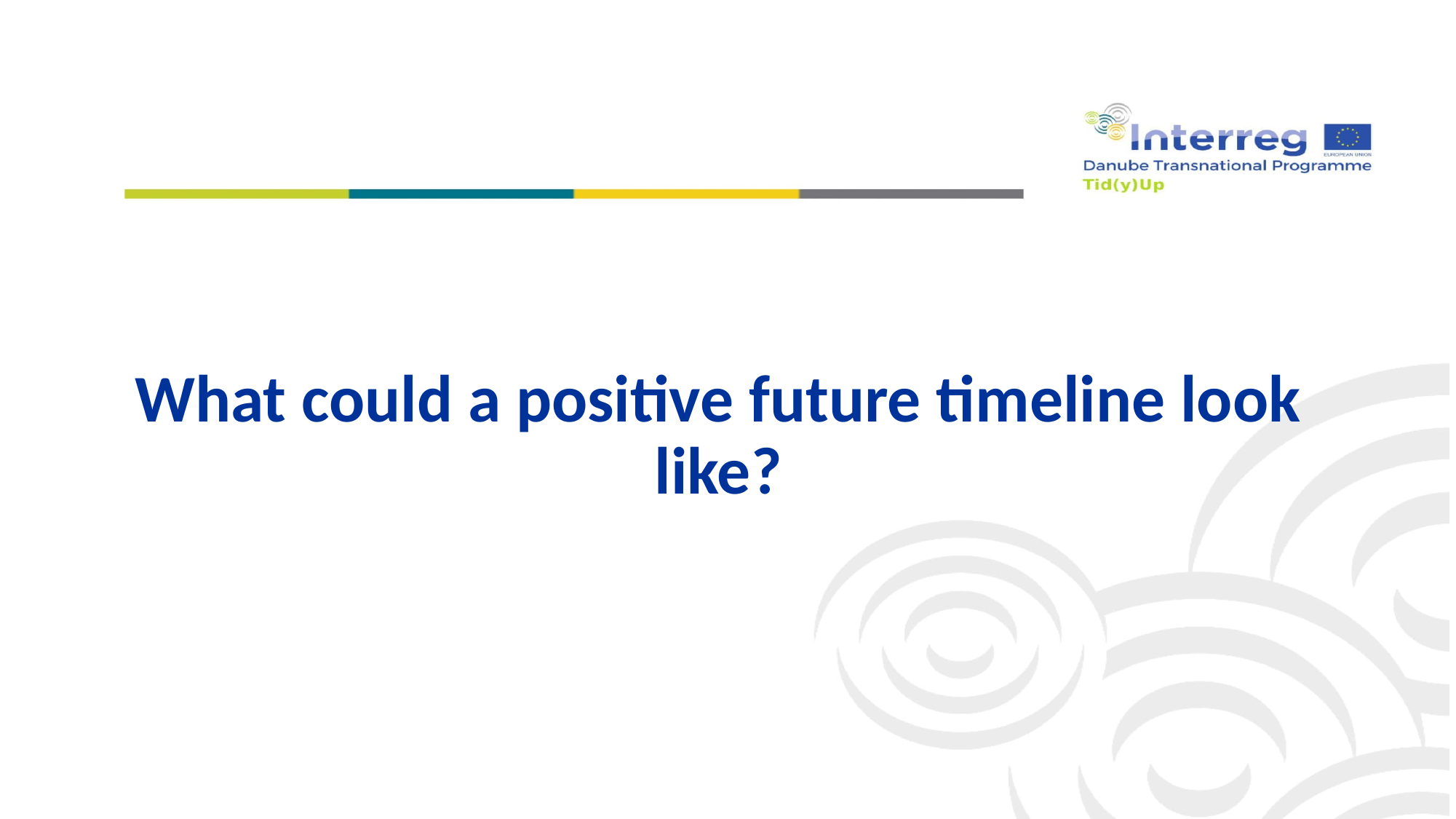

# What could a positive future timeline look like?